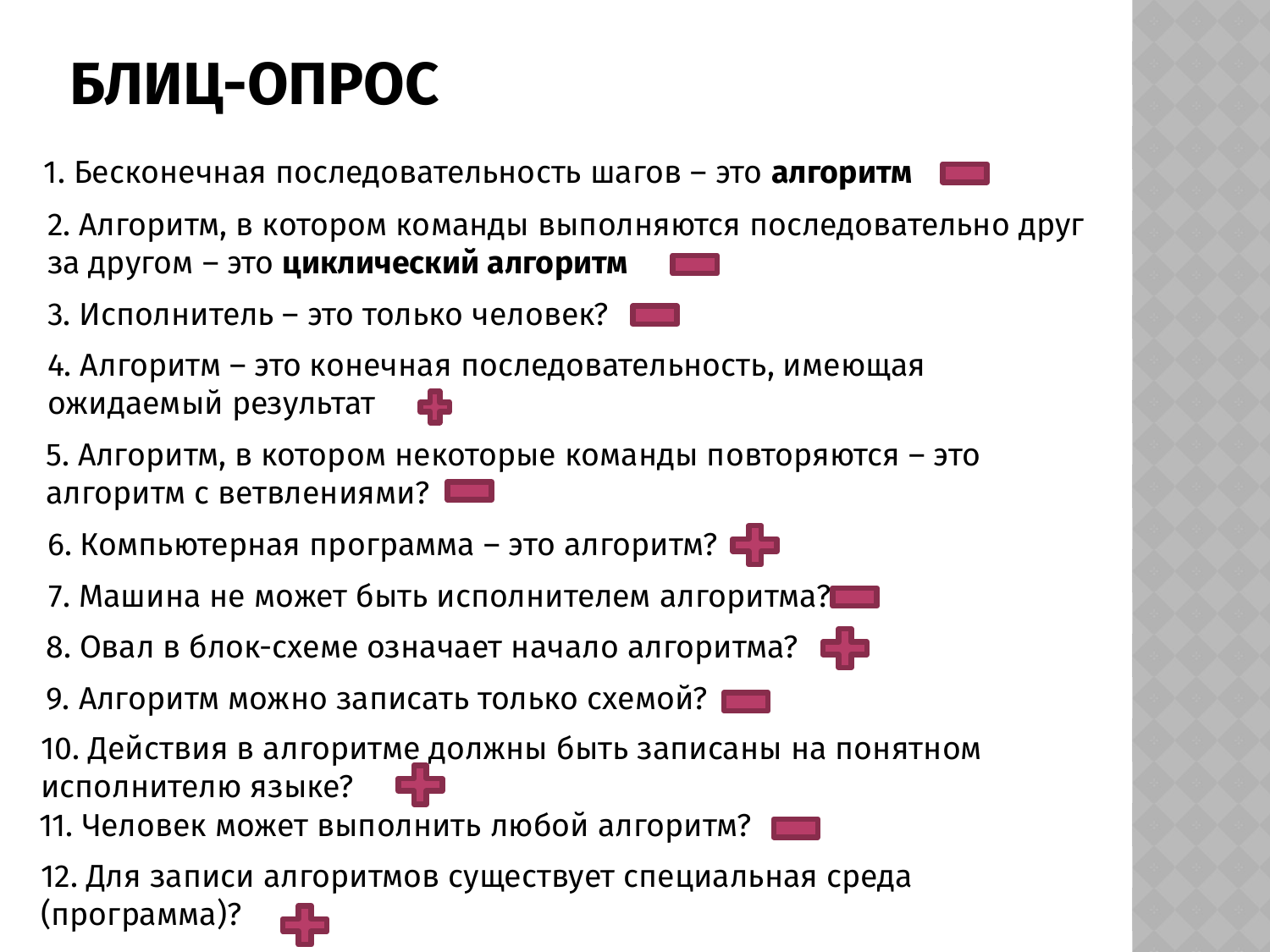

# Блиц-опрос

1. Бесконечная последовательность шагов – это алгоритм
2. Алгоритм, в котором команды выполняются последовательно друг за другом – это циклический алгоритм

3. Исполнитель – это только человек?
4. Алгоритм – это конечная последовательность, имеющая  ожидаемый результат

5. Алгоритм, в котором некоторые команды повторяются – это алгоритм с ветвлениями?

6. Компьютерная программа – это алгоритм?

7. Машина не может быть исполнителем алгоритма?
8. Овал в блок-схеме означает начало алгоритма?

9. Алгоритм можно записать только схемой?
10. Действия в алгоритме должны быть записаны на понятном исполнителю языке?

11. Человек может выполнить любой алгоритм?
12. Для записи алгоритмов существует специальная среда (программа)?